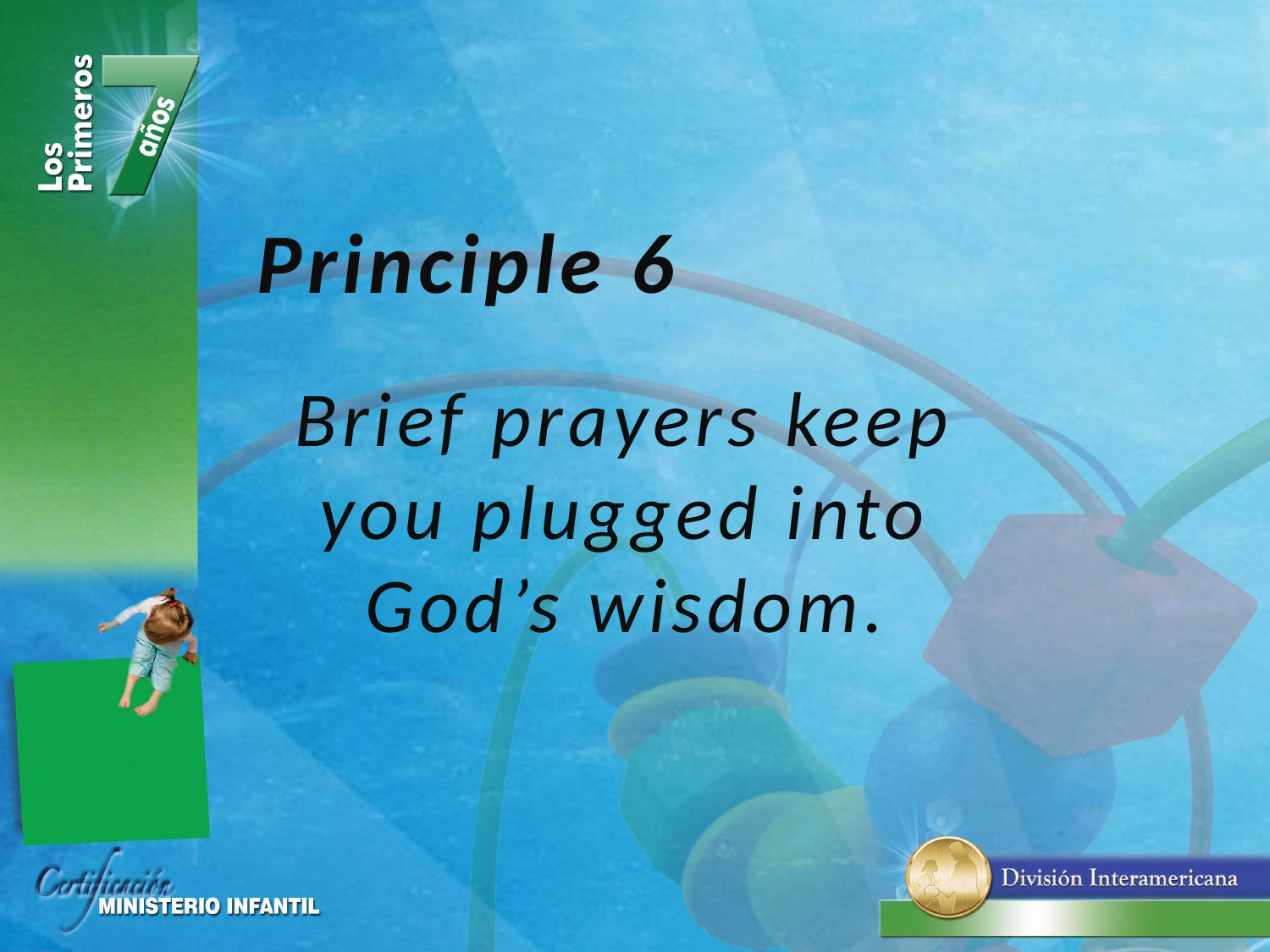

Principle 6

Brief prayers keep you plugged into God’s wisdom.